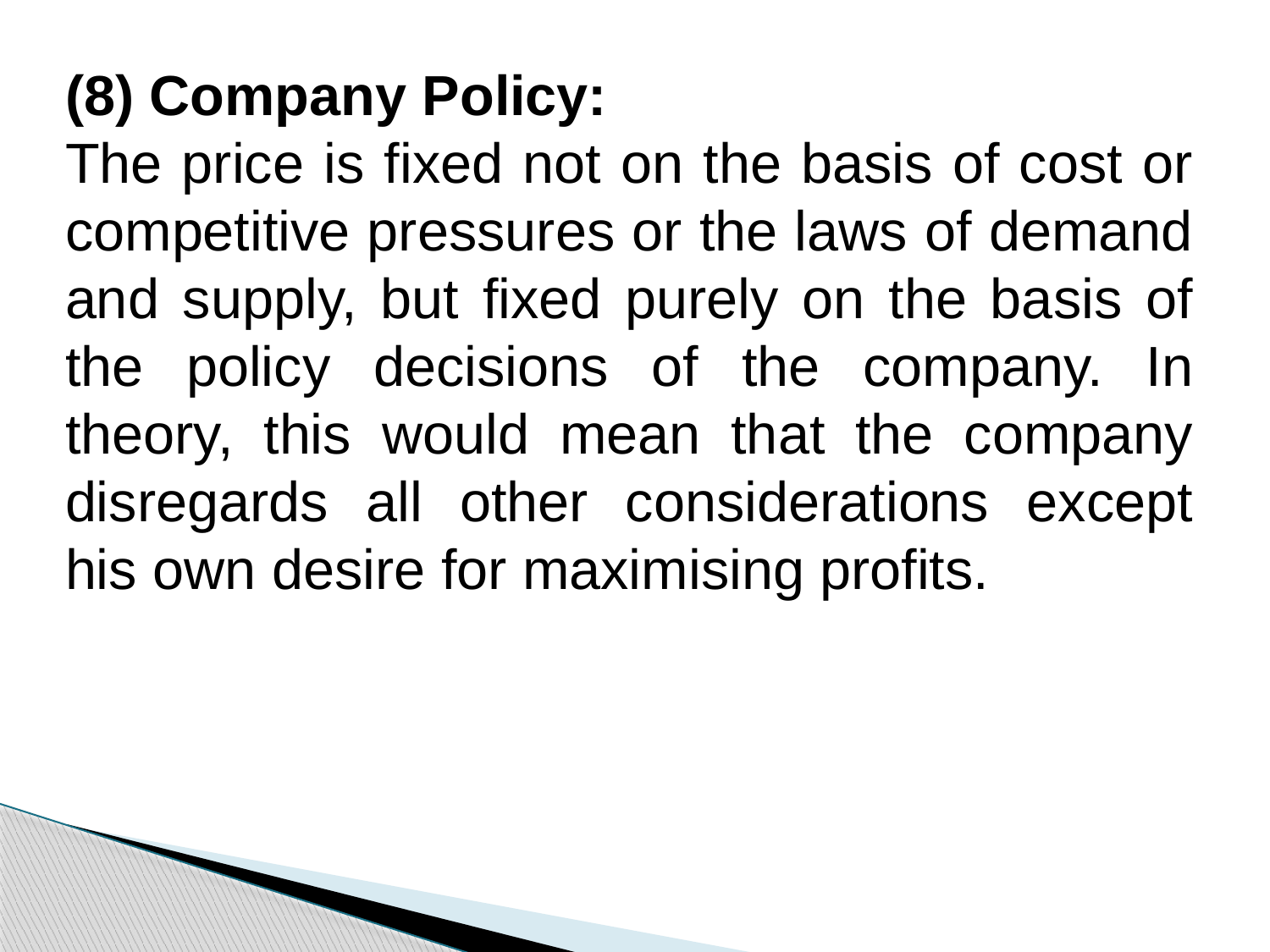

(8) Company Policy:
The price is fixed not on the basis of cost or competitive pressures or the laws of demand and supply, but fixed purely on the basis of the policy decisions of the company. In theory, this would mean that the company disregards all other considerations except his own desire for maximising profits.